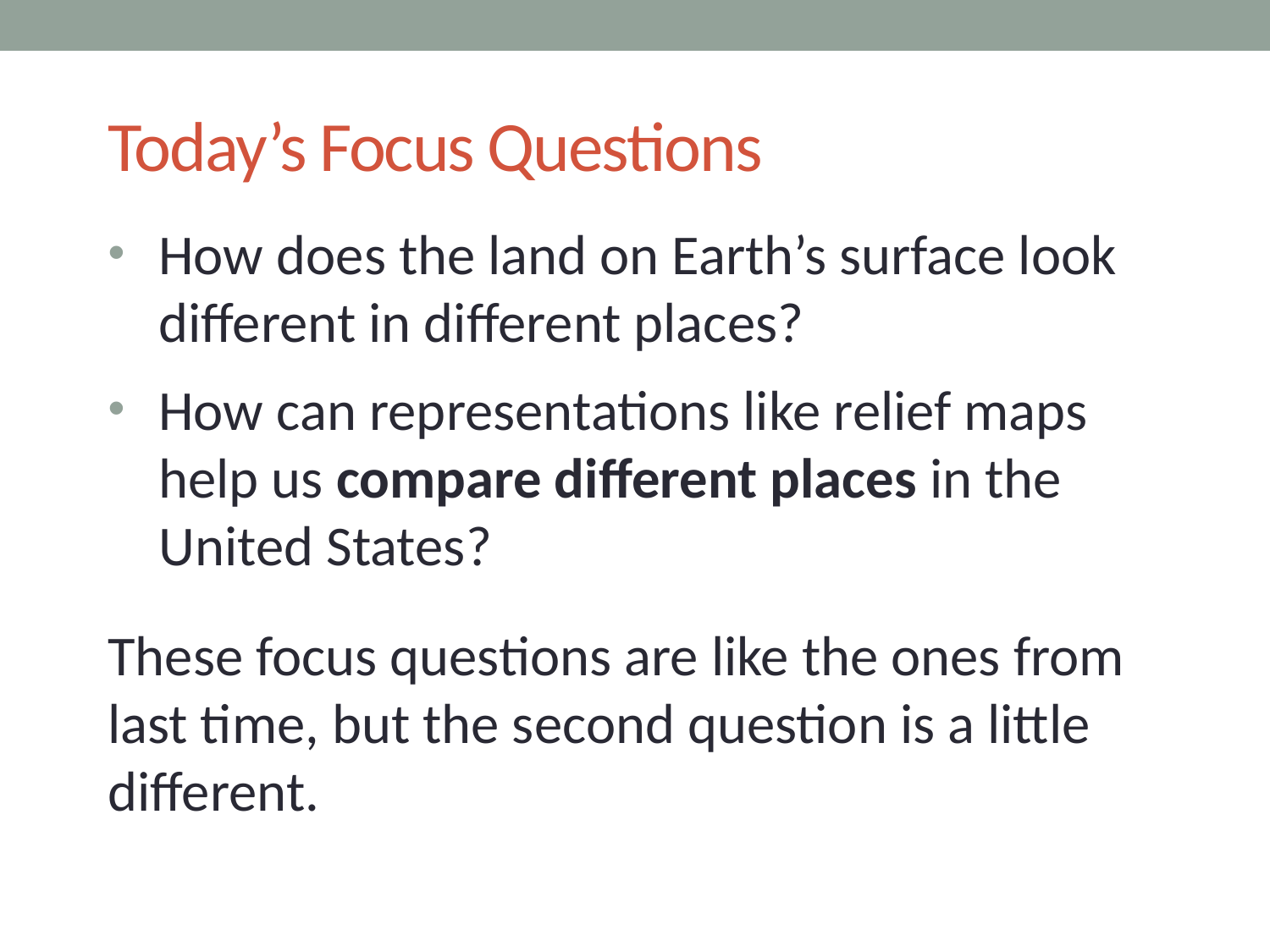

# Today’s Focus Questions
How does the land on Earth’s surface look different in different places?
How can representations like relief maps help us compare different places in the United States?
These focus questions are like the ones from last time, but the second question is a little different.